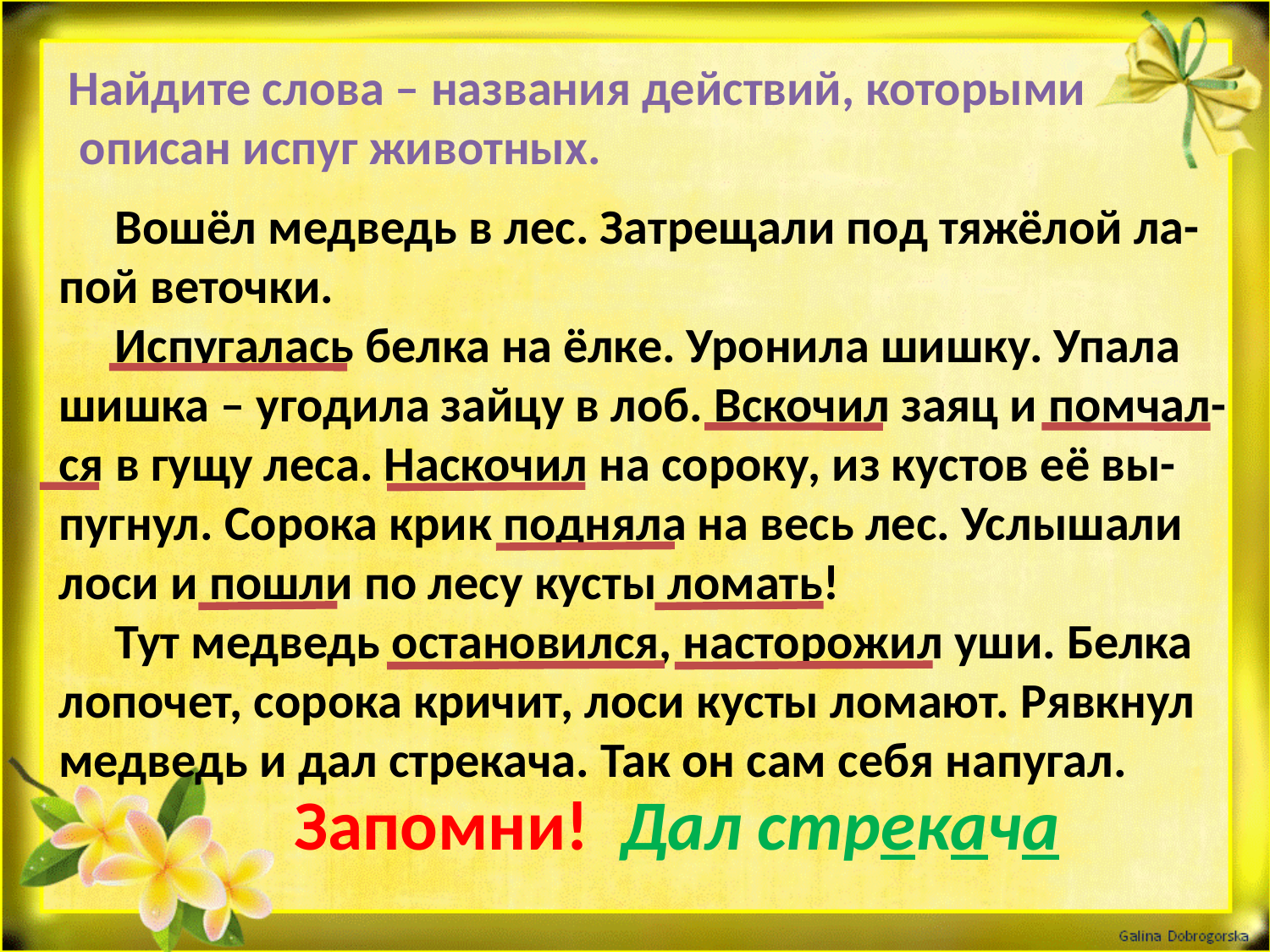

Найдите слова – названия действий, которыми
 описан испуг животных.
     Вошёл медведь в лес. Затрещали под тяжёлой ла-
пой веточки.
     Испугалась белка на ёлке. Уронила шишку. Упала
шишка – угодила зайцу в лоб. Вскочил заяц и помчал-
ся в гущу леса. Наскочил на сороку, из кустов её вы-
пугнул. Сорока крик подняла на весь лес. Услышали
лоси и пошли по лесу кусты ломать!
     Тут медведь остановился, насторожил уши. Белка
лопочет, сорока кричит, лоси кусты ломают. Рявкнул
медведь и дал стрекача. Так он сам себя напугал.
Запомни!  Дал стрекача